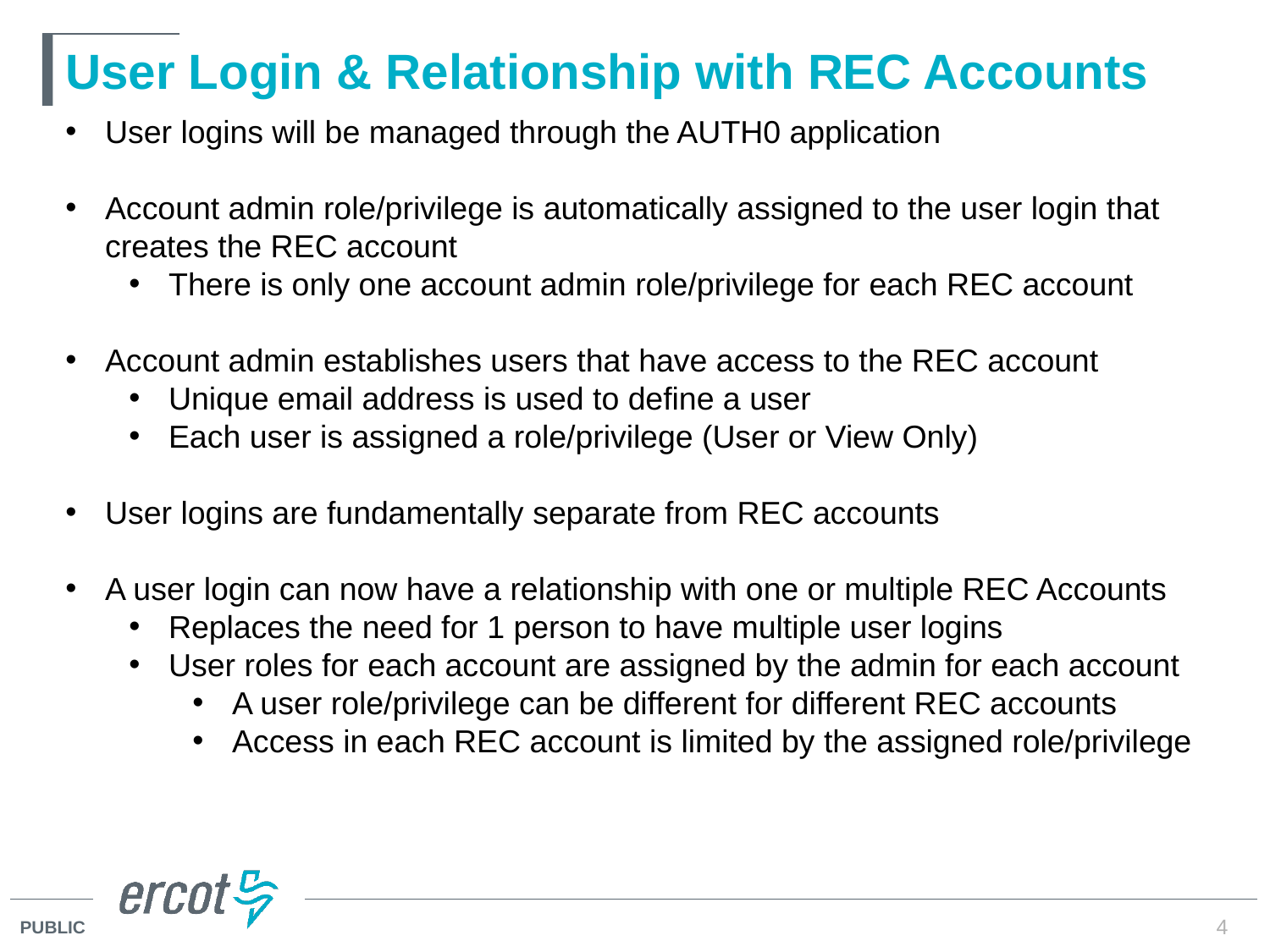

# User Login & Relationship with REC Accounts
User logins will be managed through the AUTH0 application

Account admin role/privilege is automatically assigned to the user login that creates the REC account
There is only one account admin role/privilege for each REC account

Account admin establishes users that have access to the REC account
Unique email address is used to define a user
Each user is assigned a role/privilege (User or View Only)

User logins are fundamentally separate from REC accounts

A user login can now have a relationship with one or multiple REC Accounts
Replaces the need for 1 person to have multiple user logins
User roles for each account are assigned by the admin for each account
A user role/privilege can be different for different REC accounts
Access in each REC account is limited by the assigned role/privilege

4